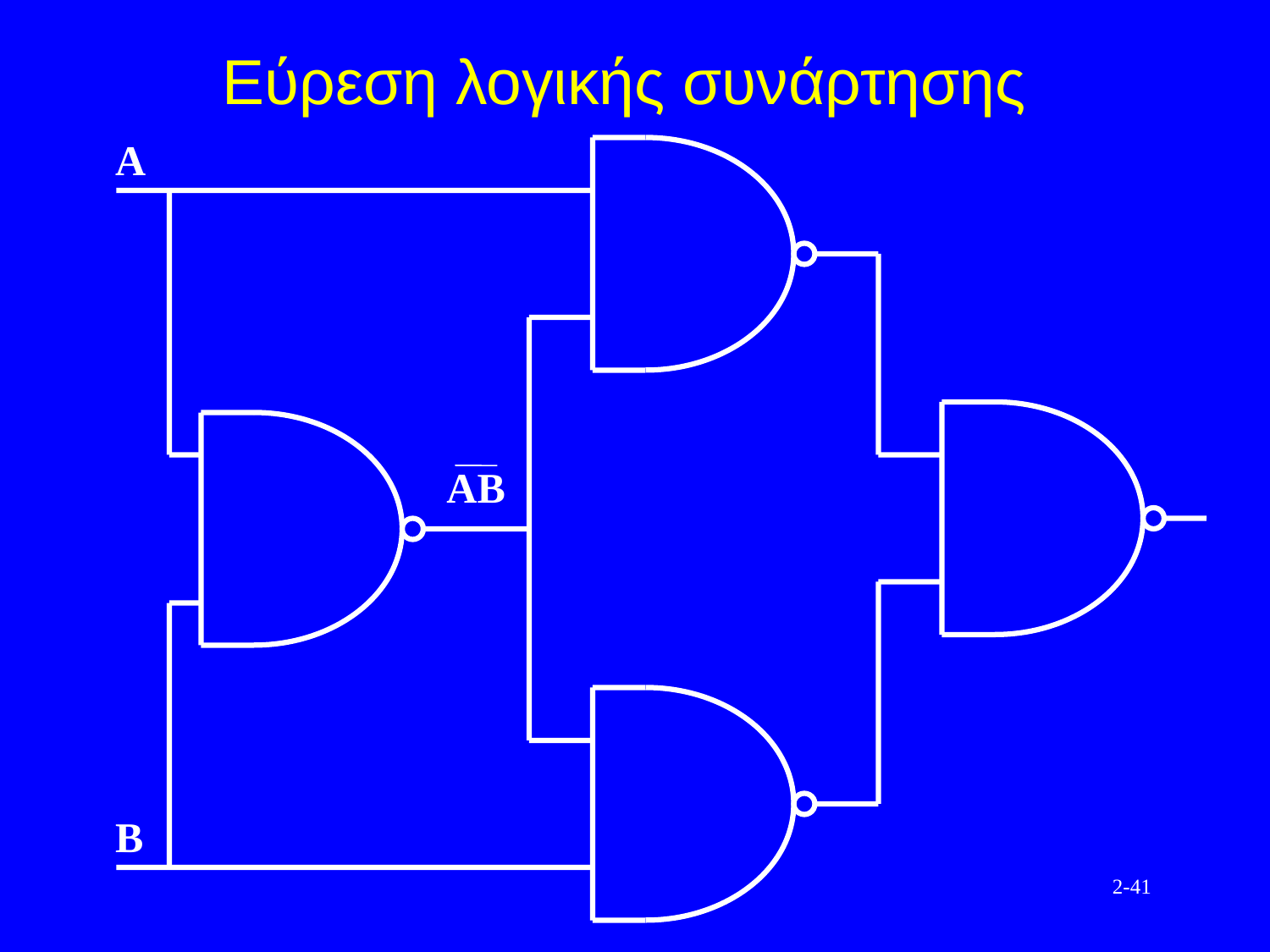

# Εύρεση λογικής συνάρτησης
Α

ΑΒ

Β